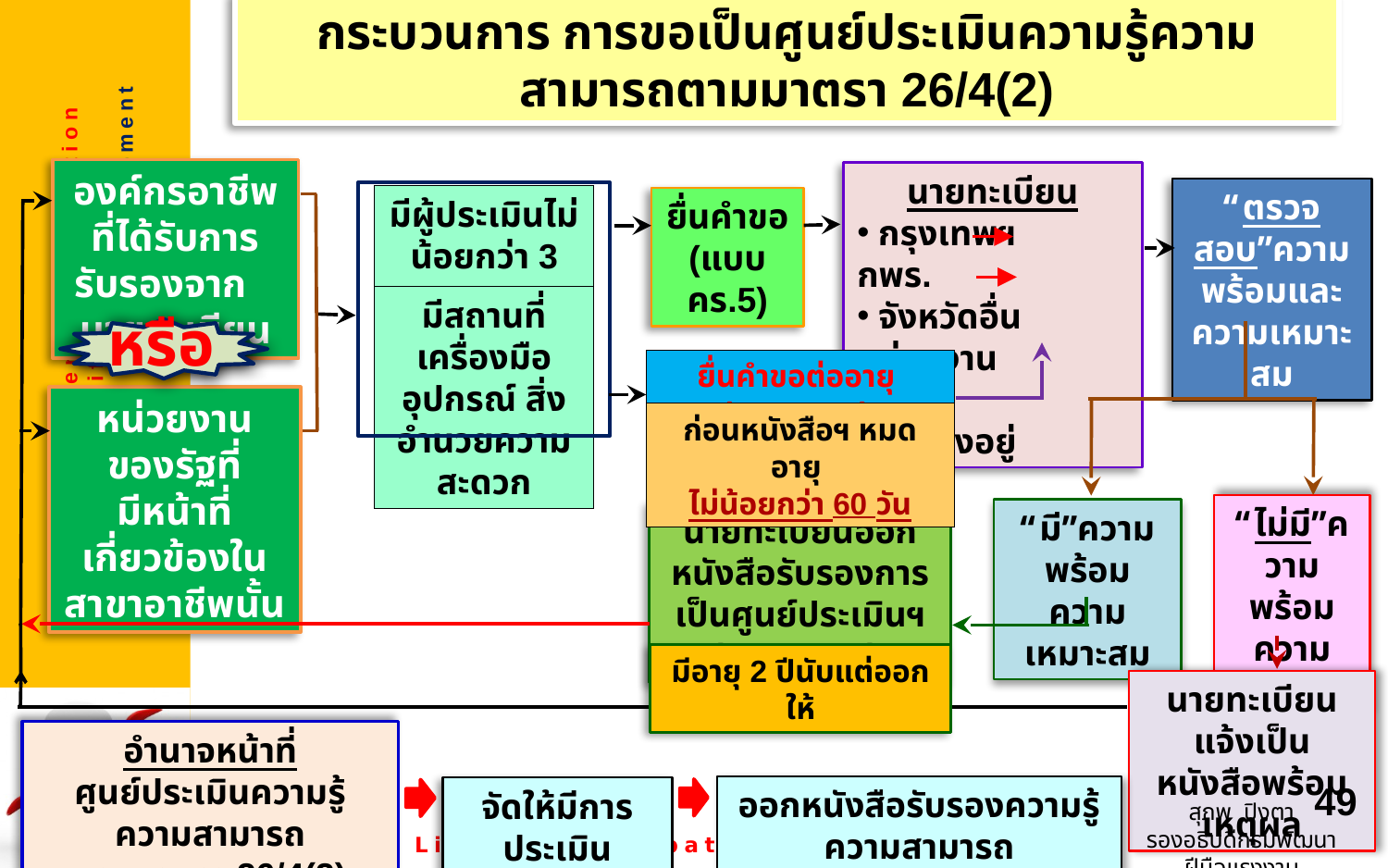

กระบวนการ การขอเป็นศูนย์ประเมินความรู้ความสามารถตามมาตรา 26/4(2)
องค์กรอาชีพที่ได้รับการรับรองจาก    นายทะเบียน
นายทะเบียน
 กรุงเทพฯ       กพร.
 จังหวัดอื่น      หน่วยงาน
                     กพร.ตั้งอยู่
“ตรวจสอบ”ความพร้อมและความเหมาะสม

มีผู้ประเมินไม่น้อยกว่า 3 คน
มีสถานที่ เครื่องมือ อุปกรณ์ สิ่งอำนวยความสะดวก
ยื่นคำขอ (แบบ คร.5)
หรือ

ยื่นคำขอต่ออายุ  (แบบ คร.7)
ก่อนหนังสือฯ หมดอายุ
ไม่น้อยกว่า 60 วัน
หน่วยงานของรัฐที่มีหน้าที่เกี่ยวข้องในสาขาอาชีพนั้น
“ไม่มี”ความพร้อมความเหมาะสม
“มี”ความพร้อมความเหมาะสม
นายทะเบียนออกหนังสือรับรองการเป็นศูนย์ประเมินฯ
(แบบ คร.6)
มีอายุ 2 ปีนับแต่ออกให้
นายทะเบียนแจ้งเป็นหนังสือพร้อมเหตุผล
อำนาจหน้าที่
ศูนย์ประเมินความรู้ความสามารถ
ตามมาตรา 26/4(2)
49
ออกหนังสือรับรองความรู้ความสามารถ
จัดให้มีการประเมิน

สุภพ  ปิงตา
รองอธิบดีกรมพัฒนาฝีมือแรงงาน